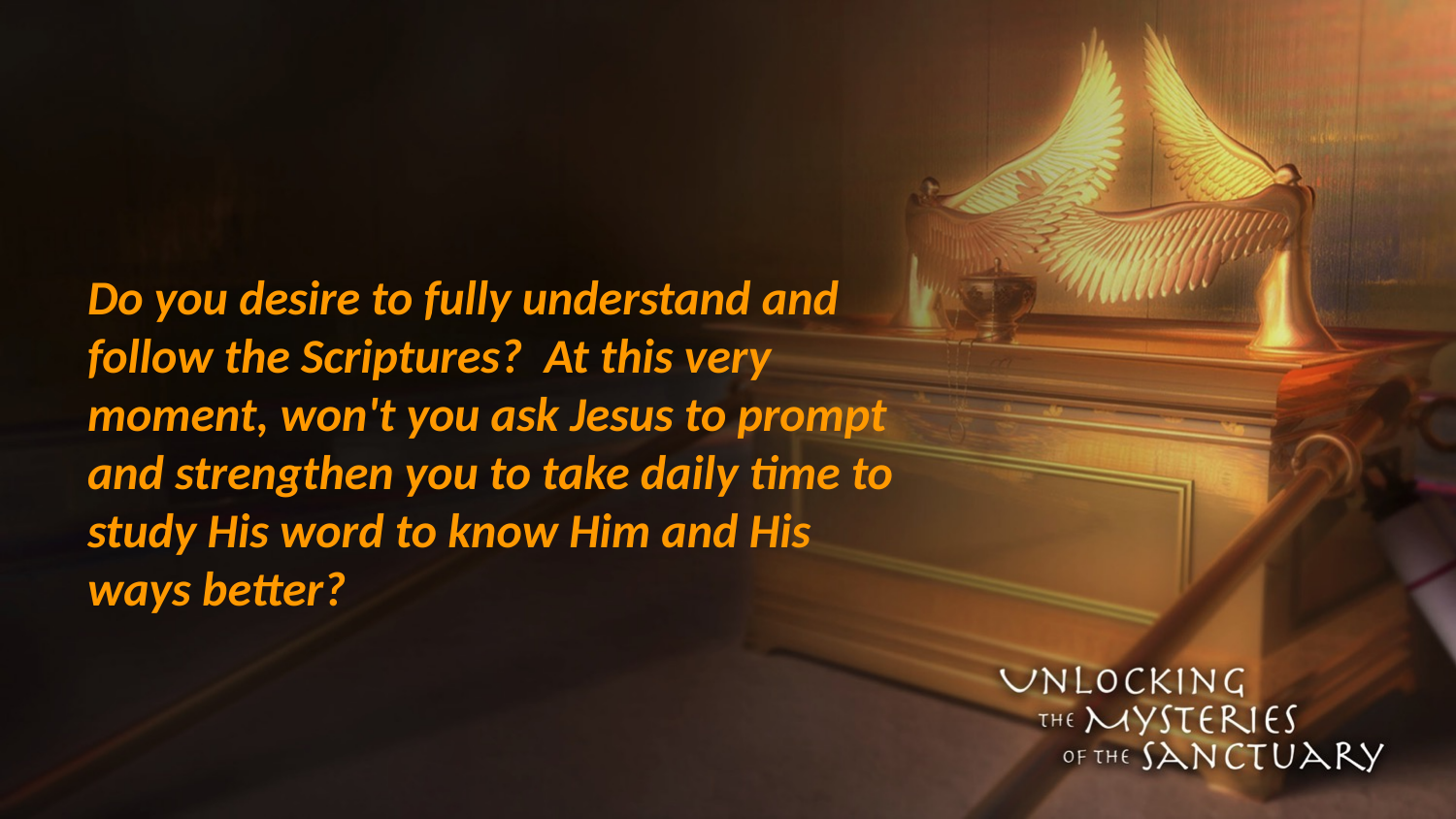

#

Do you desire to fully understand and follow the Scriptures?  At this very moment, won't you ask Jesus to prompt and strengthen you to take daily time to study His word to know Him and His ways better?